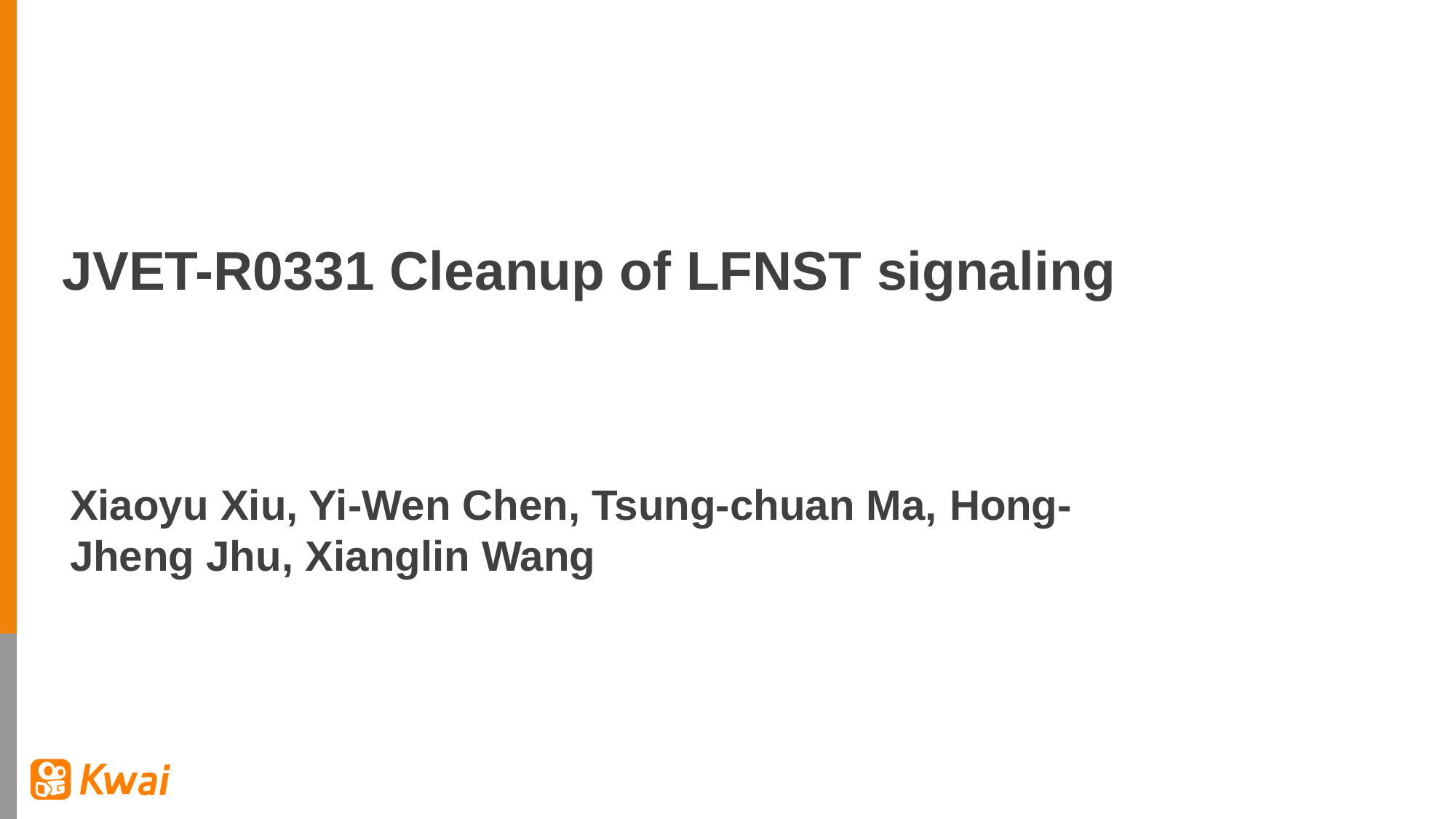

JVET-R0331 Cleanup of LFNST signaling
Xiaoyu Xiu, Yi-Wen Chen, Tsung-chuan Ma, Hong-Jheng Jhu, Xianglin Wang